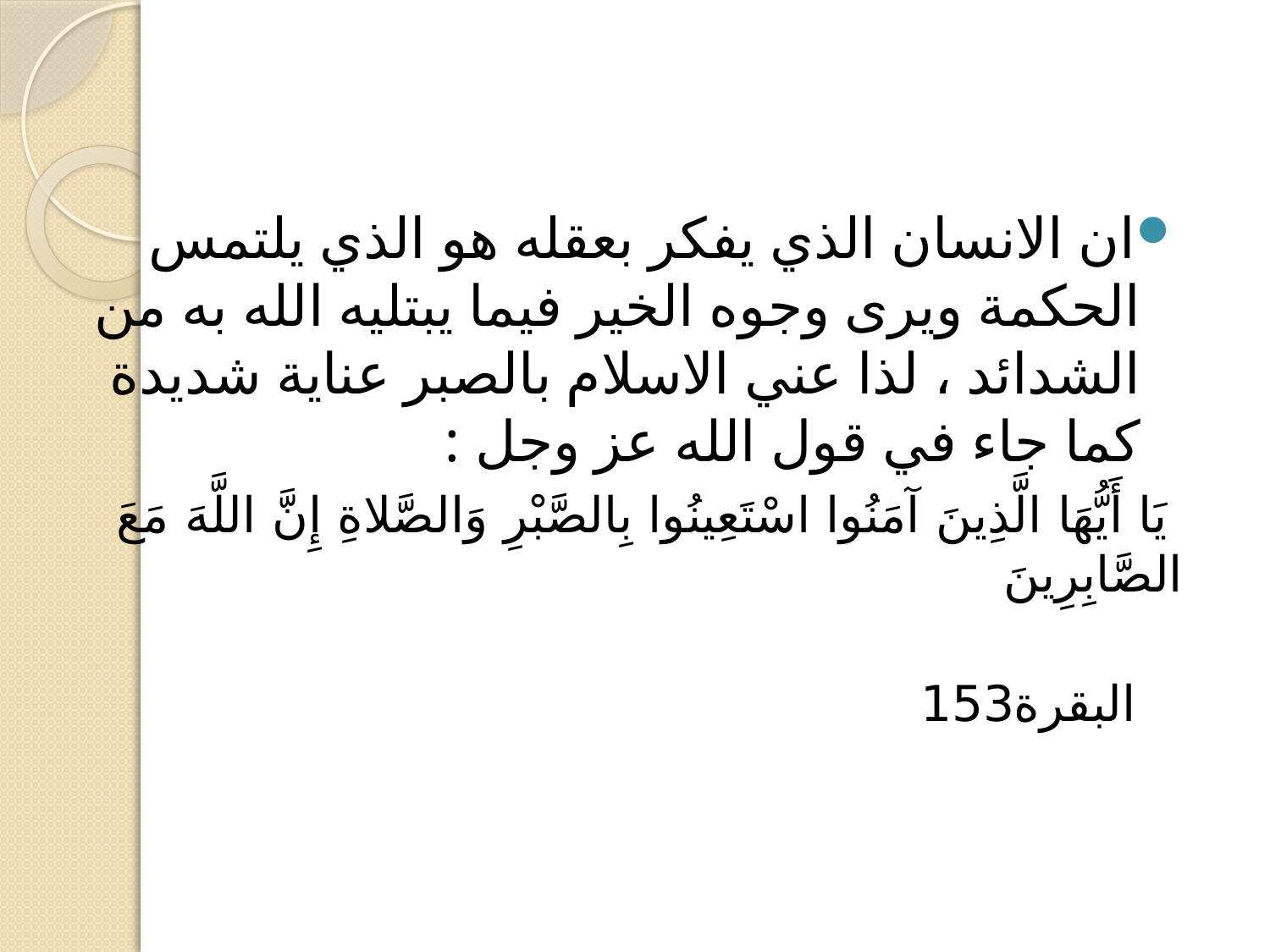

ان الانسان الذي يفكر بعقله هو الذي يلتمس الحكمة ويرى وجوه الخير فيما يبتليه الله به من الشدائد ، لذا عني الاسلام بالصبر عناية شديدة كما جاء في قول الله عز وجل :
 يَا أَيُّهَا الَّذِينَ آمَنُوا اسْتَعِينُوا بِالصَّبْرِ وَالصَّلاةِ إِنَّ اللَّهَ مَعَ الصَّابِرِينَ
                                                                          البقرة153